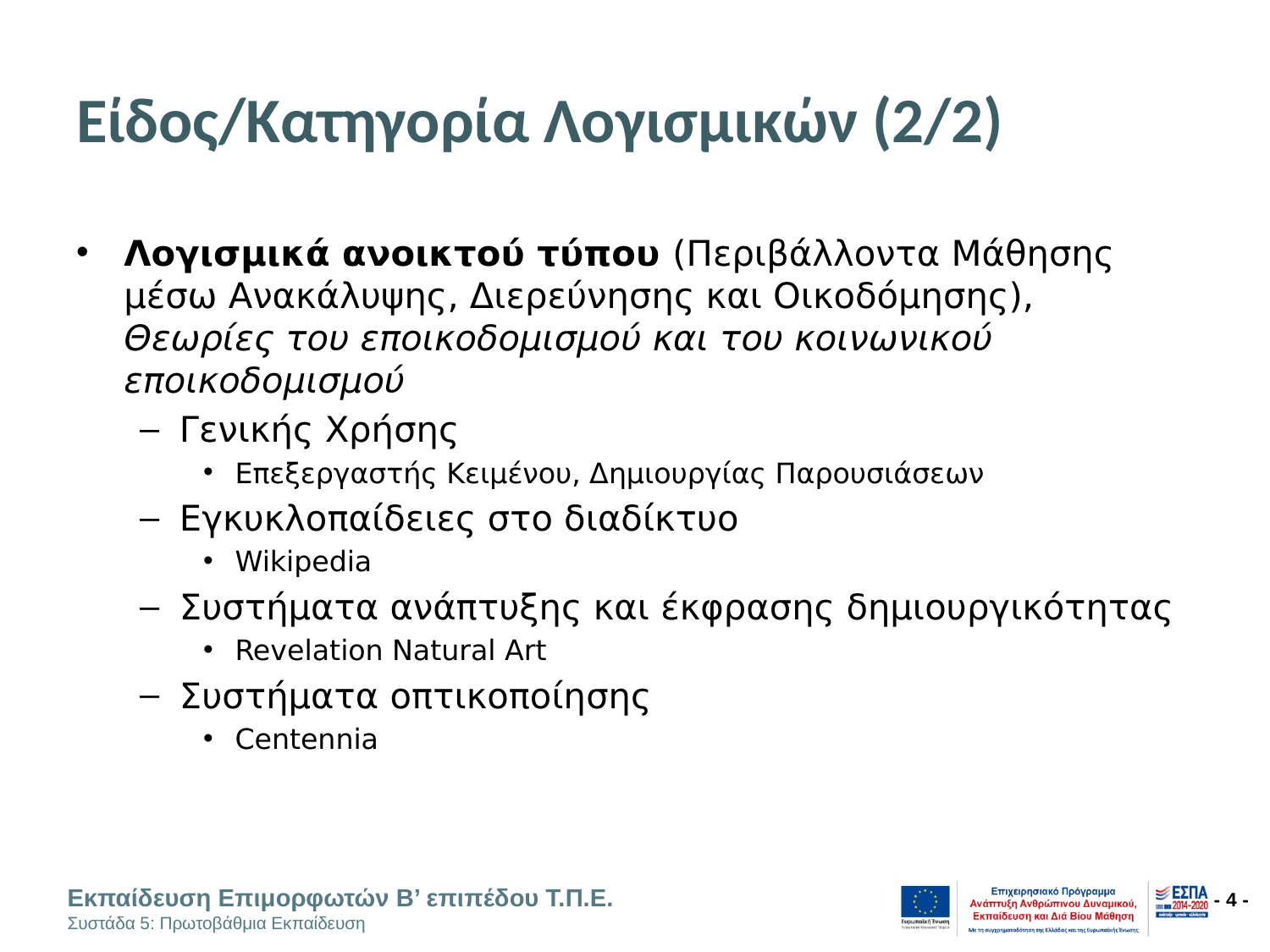

# Είδος/Κατηγορία Λογισμικών (2/2)

Λογισμικά ανοικτού τύπου (Περιβάλλοντα Μάθησης μέσω Ανακάλυψης, Διερεύνησης και Οικοδόμησης), Θεωρίες του εποικοδομισμού και του κοινωνικού εποικοδομισμού
Γενικής Χρήσης
Επεξεργαστής Κειμένου, Δημιουργίας Παρουσιάσεων
Εγκυκλοπαίδειες στο διαδίκτυο
Wikipedia
Συστήματα ανάπτυξης και έκφρασης δημιουργικότητας
Revelation Natural Art
Συστήματα οπτικοποίησης
Centennia